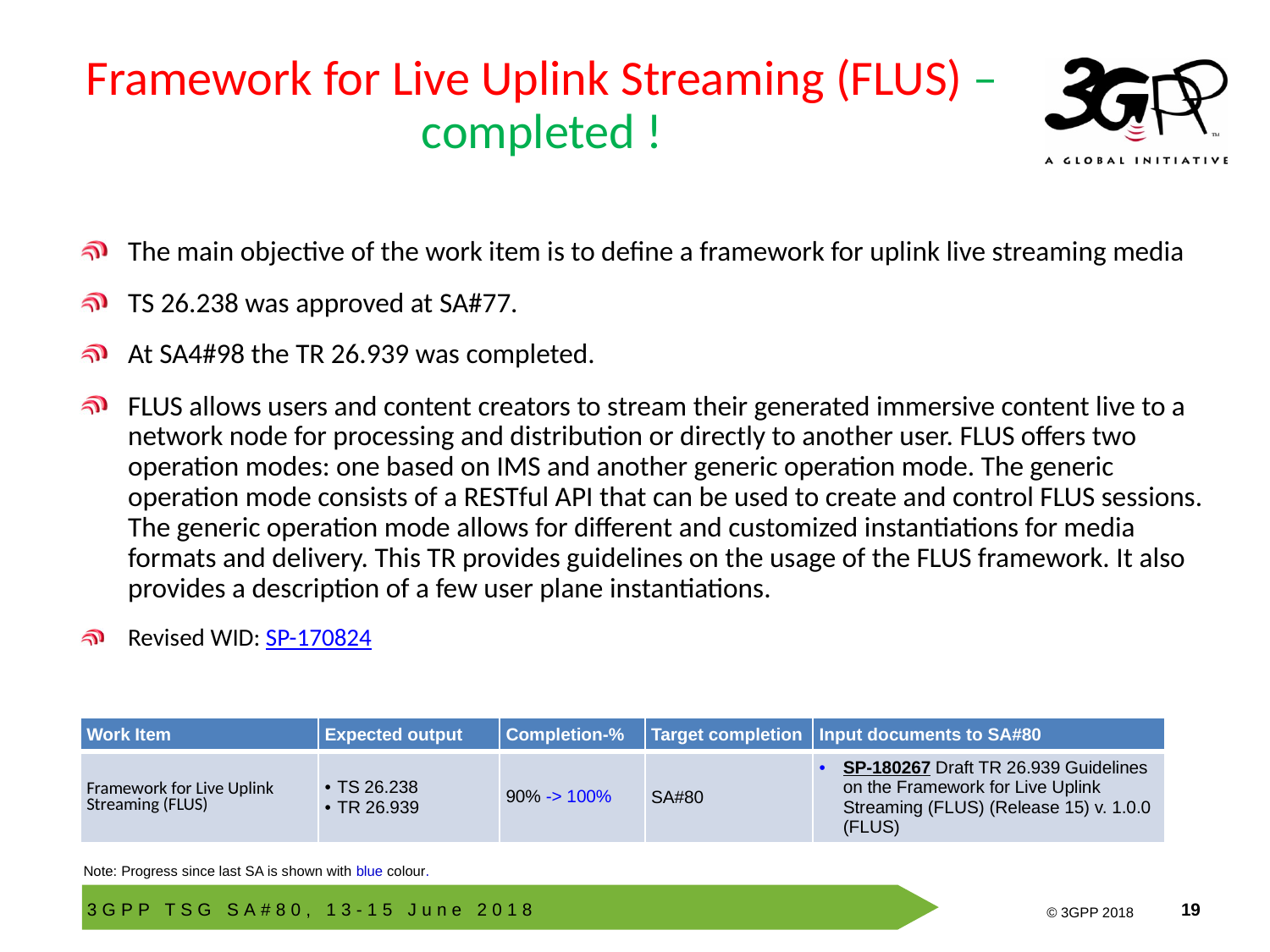

# Framework for Live Uplink Streaming (FLUS) – completed !
The main objective of the work item is to define a framework for uplink live streaming media
TS 26.238 was approved at SA#77.
At SA4#98 the TR 26.939 was completed.
FLUS allows users and content creators to stream their generated immersive content live to a network node for processing and distribution or directly to another user. FLUS offers two operation modes: one based on IMS and another generic operation mode. The generic operation mode consists of a RESTful API that can be used to create and control FLUS sessions. The generic operation mode allows for different and customized instantiations for media formats and delivery. This TR provides guidelines on the usage of the FLUS framework. It also provides a description of a few user plane instantiations.
Revised WID: SP-170824
| Work Item | Expected output | Completion-% | Target completion | Input documents to SA#80 |
| --- | --- | --- | --- | --- |
| Framework for Live Uplink Streaming (FLUS) | TS 26.238 TR 26.939 | 90% -> 100% | SA#80 | SP-180267 Draft TR 26.939 Guidelines on the Framework for Live Uplink Streaming (FLUS) (Release 15) v. 1.0.0 (FLUS) |
Note: Progress since last SA is shown with blue colour.